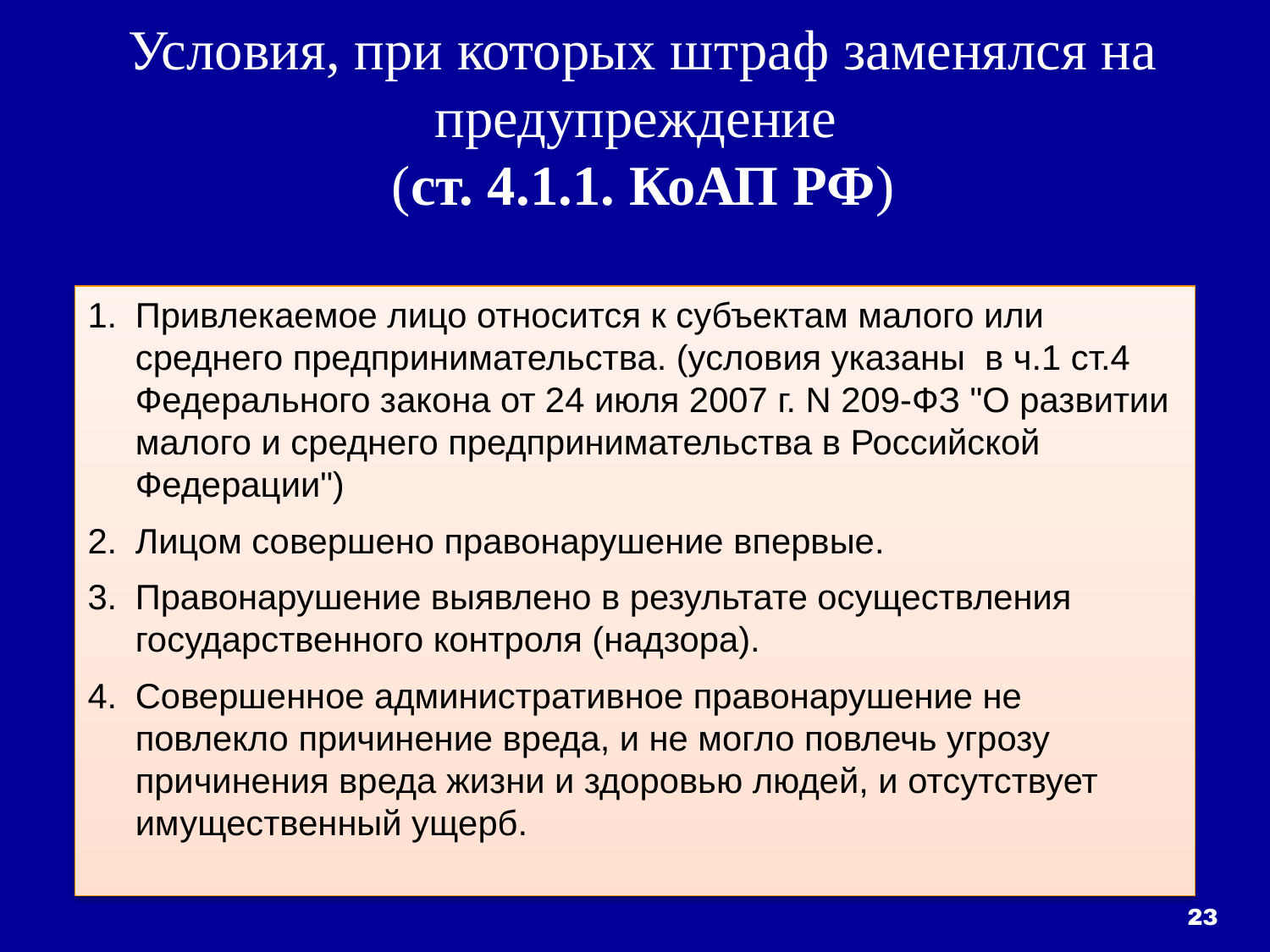

# Условия, при которых штраф заменялся на предупреждение (ст. 4.1.1. КоАП РФ)
Привлекаемое лицо относится к субъектам малого или среднего предпринимательства. (условия указаны  в ч.1 ст.4 Федерального закона от 24 июля 2007 г. N 209-ФЗ "О развитии малого и среднего предпринимательства в Российской Федерации")
Лицом совершено правонарушение впервые.
Правонарушение выявлено в результате осуществления государственного контроля (надзора).
Совершенное административное правонарушение не повлекло причинение вреда, и не могло повлечь угрозу причинения вреда жизни и здоровью людей, и отсутствует имущественный ущерб.

23